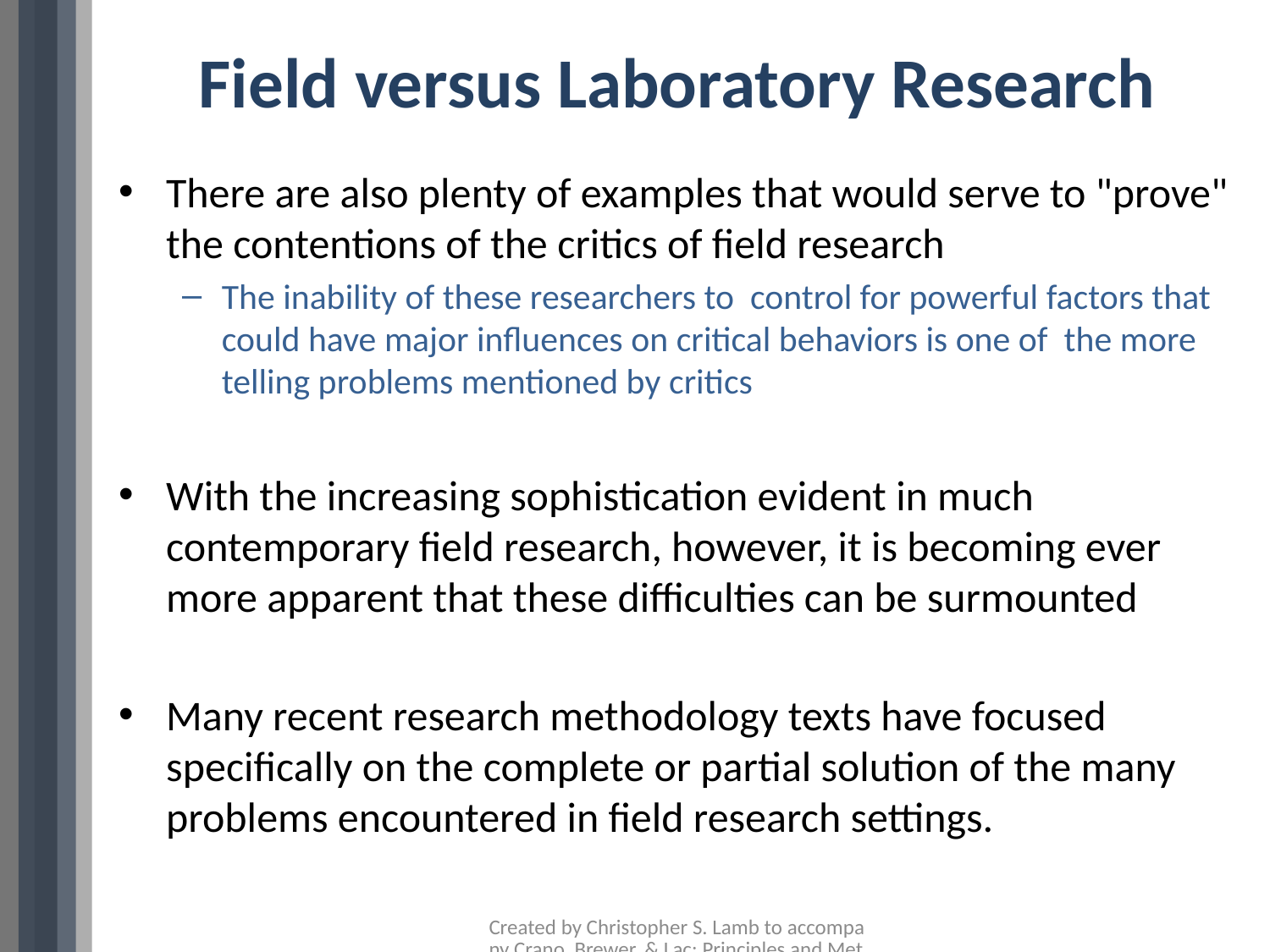

# Field versus Laboratory Research
There are also plenty of examples that would serve to "prove" the contentions of the critics of field research
The inability of these researchers to  control for powerful factors that could have major influences on critical behaviors is one of  the more telling problems mentioned by critics

With the increasing sophistication evident in much contemporary field research, however, it is becoming ever more apparent that these difficulties can be surmounted

Many recent research methodology texts have focused specifically on the complete or partial solution of the many problems encountered in field research settings.
Created by Christopher S. Lamb to accompany Crano, Brewer, & Lac: Principles and Methods of Social Research, 3rd Edition, 2015, Routledge/Taylor & Francis